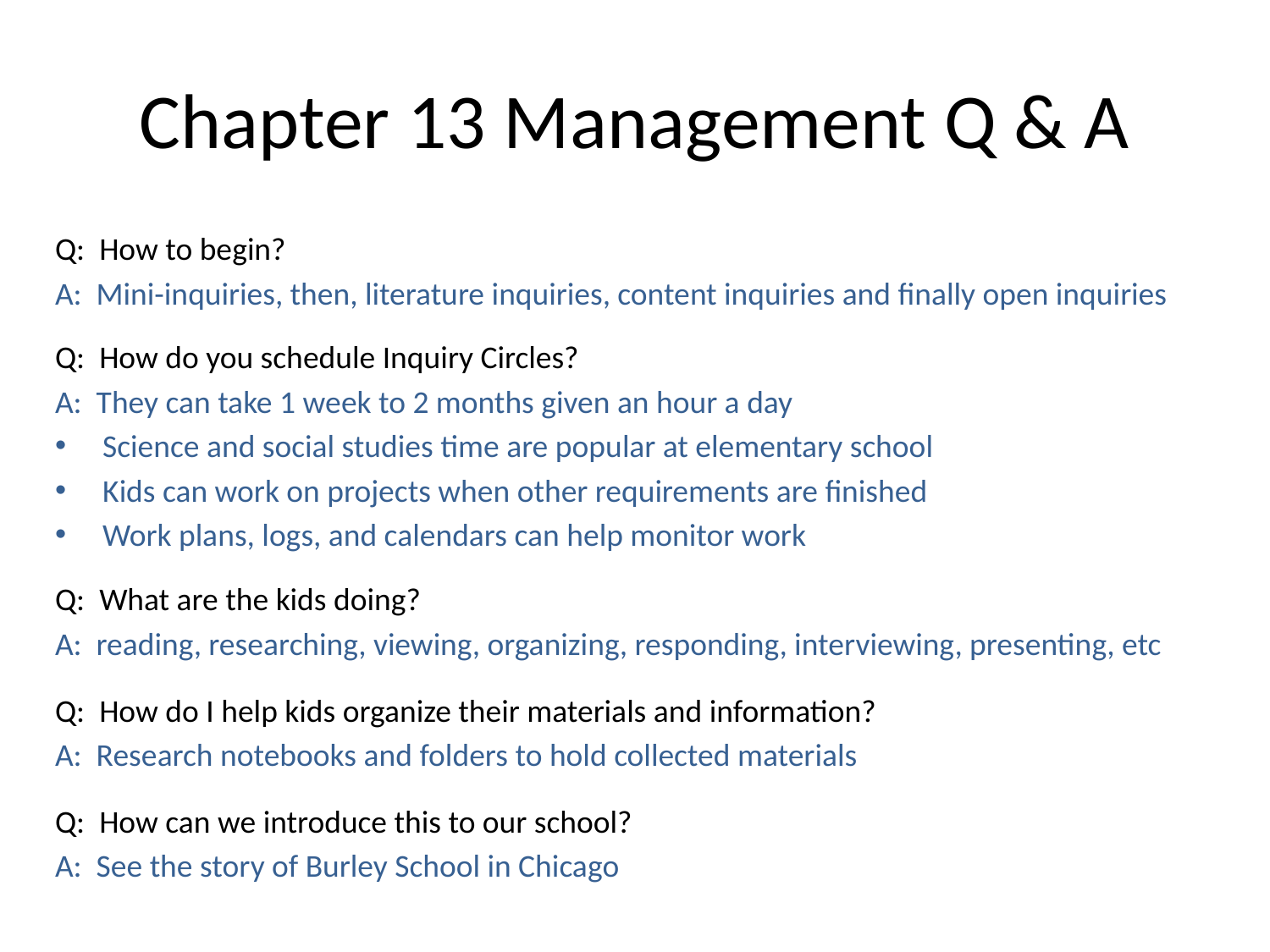

# Chapter 13 Management Q & A
Q:  How to begin?
A:  Mini-inquiries, then, literature inquiries, content inquiries and finally open inquiries

Q:  How do you schedule Inquiry Circles?
A:  They can take 1 week to 2 months given an hour a day
Science and social studies time are popular at elementary school
Kids can work on projects when other requirements are finished
Work plans, logs, and calendars can help monitor work

Q:  What are the kids doing?
A:  reading, researching, viewing, organizing, responding, interviewing, presenting, etc

Q:  How do I help kids organize their materials and information?
A:  Research notebooks and folders to hold collected materials

Q:  How can we introduce this to our school?
A:  See the story of Burley School in Chicago